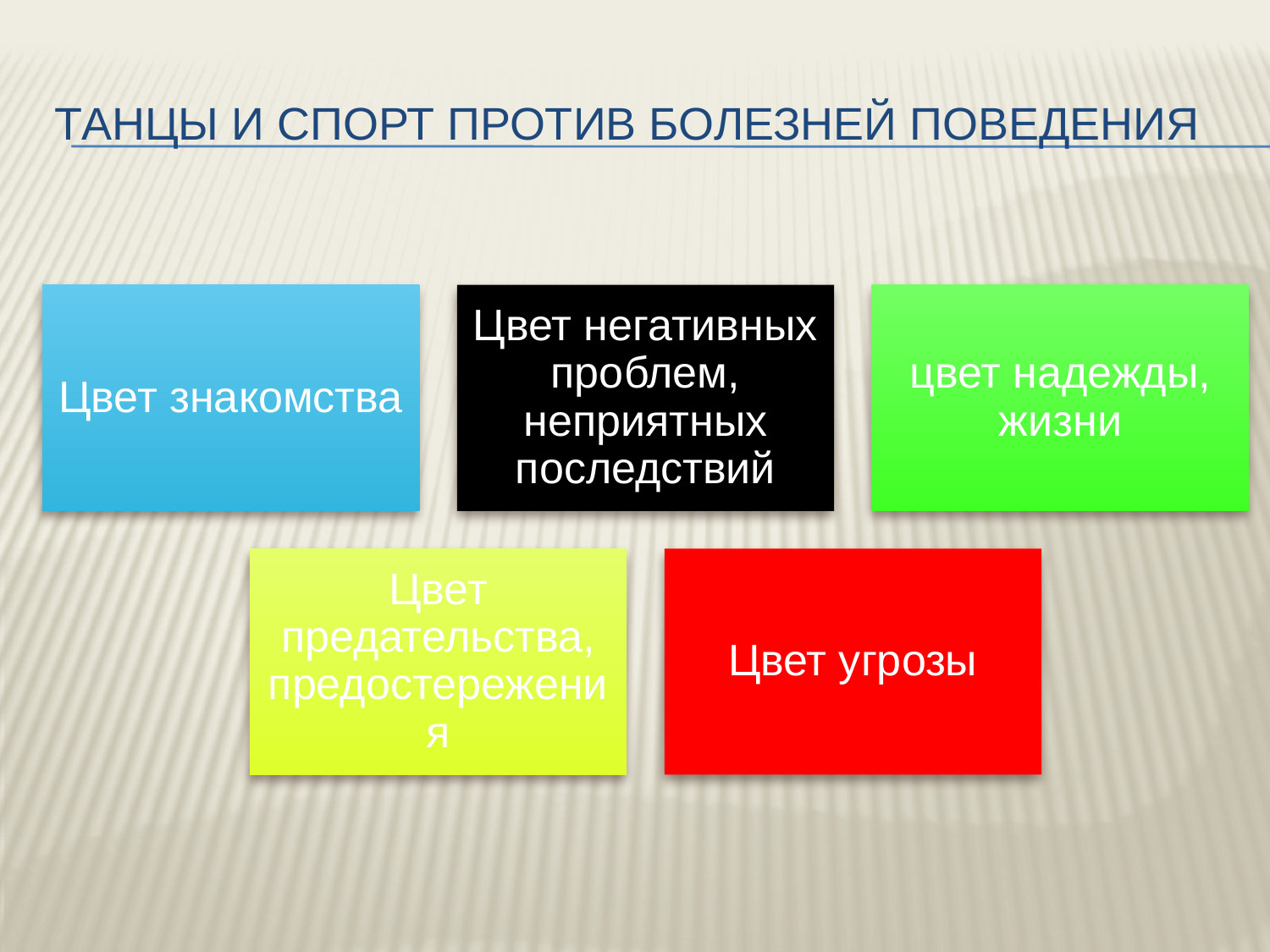

# Танцы и спорт против болезней поведения
Цвет знакомства
Цвет негативных проблем, неприятных последствий
цвет надежды, жизни
Цвет предательства, предостережения
Цвет угрозы